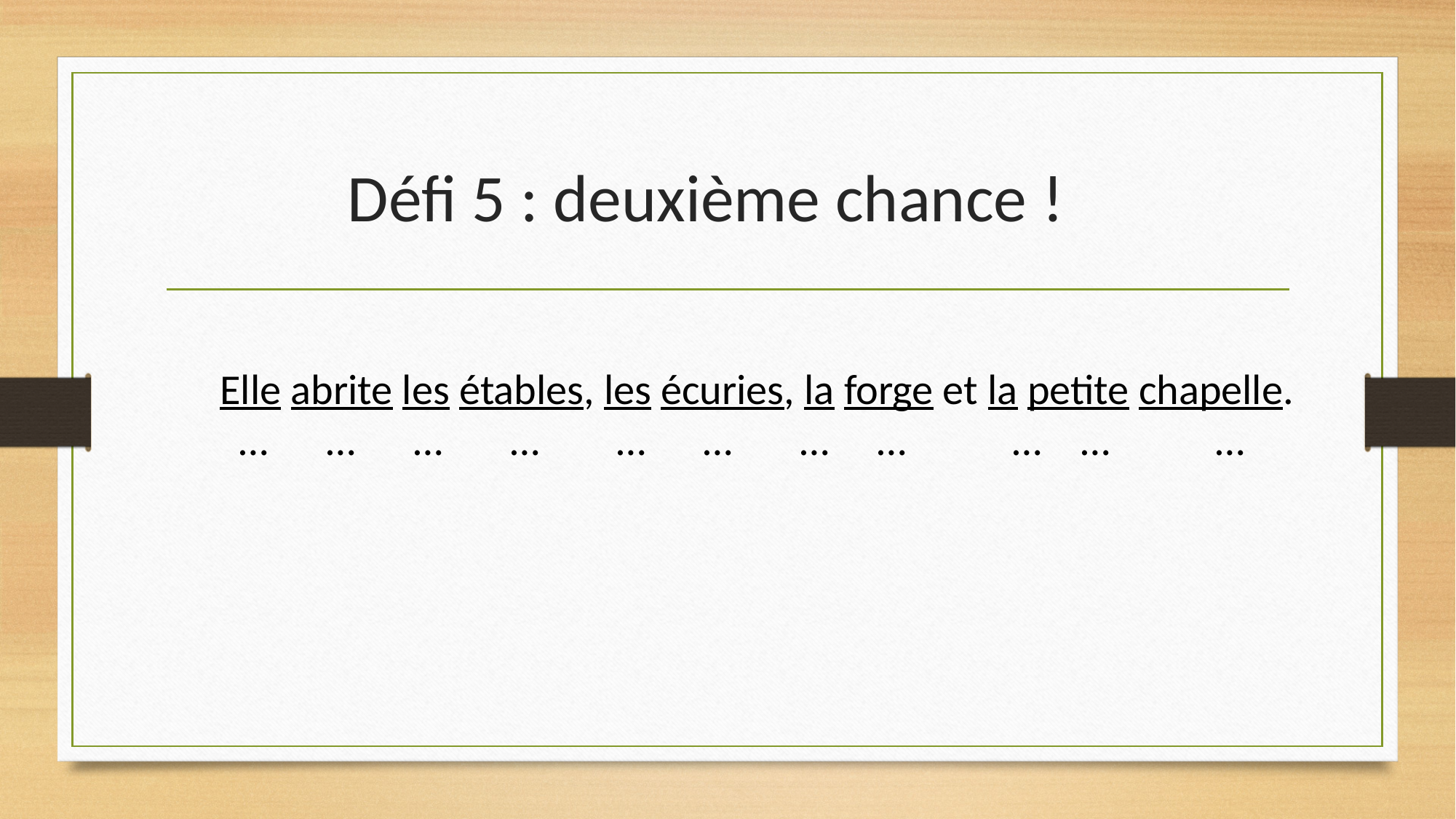

# Défi 5 : deuxième chance !

Elle abrite les étables, les écuries, la forge et la petite chapelle.
  …      …      …       …        …      …       …     …           …    …           …